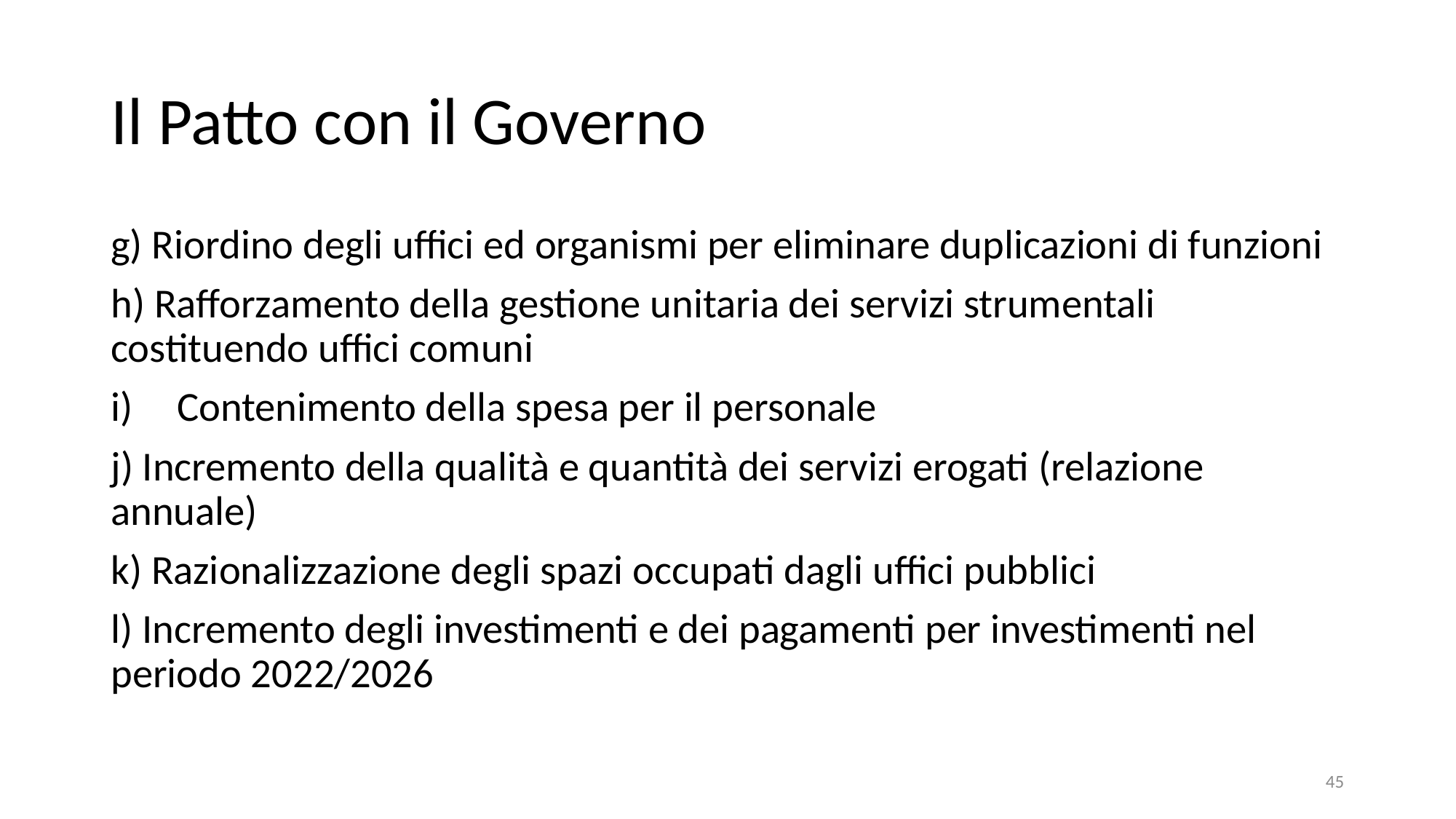

# Il Patto con il Governo
g) Riordino degli uffici ed organismi per eliminare duplicazioni di funzioni
h) Rafforzamento della gestione unitaria dei servizi strumentali costituendo uffici comuni
Contenimento della spesa per il personale
j) Incremento della qualità e quantità dei servizi erogati (relazione annuale)
k) Razionalizzazione degli spazi occupati dagli uffici pubblici
l) Incremento degli investimenti e dei pagamenti per investimenti nel periodo 2022/2026
45